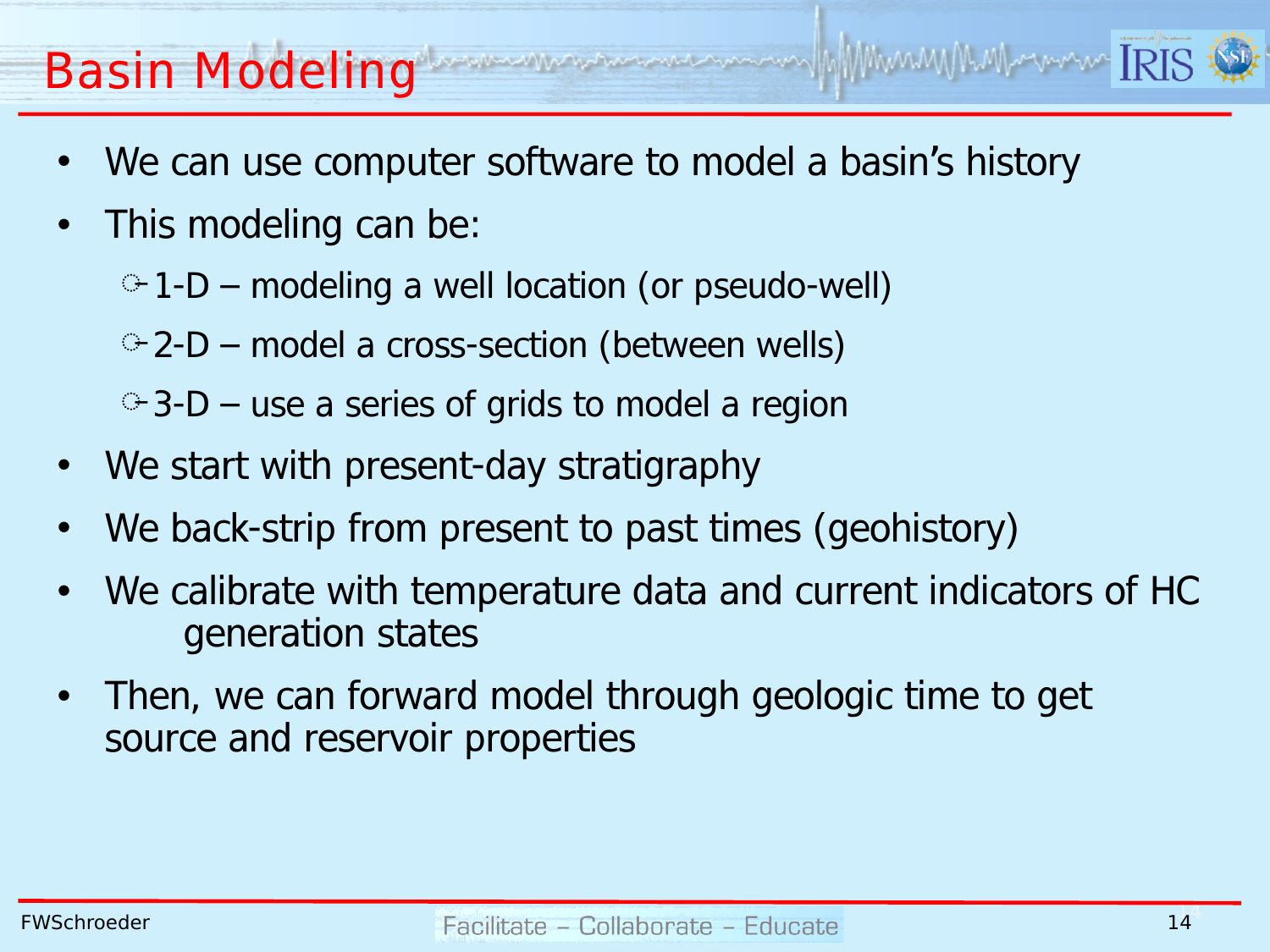

# Basin Modeling
We can use computer software to model a basin’s history
This modeling can be:
1-D – modeling a well location (or pseudo-well)
2-D – model a cross-section (between wells)
3-D – use a series of grids to model a region
We start with present-day stratigraphy
We back-strip from present to past times (geohistory)
We calibrate with temperature data and current indicators of HC 	generation states
Then, we can forward model through geologic time to get 	source and reservoir properties